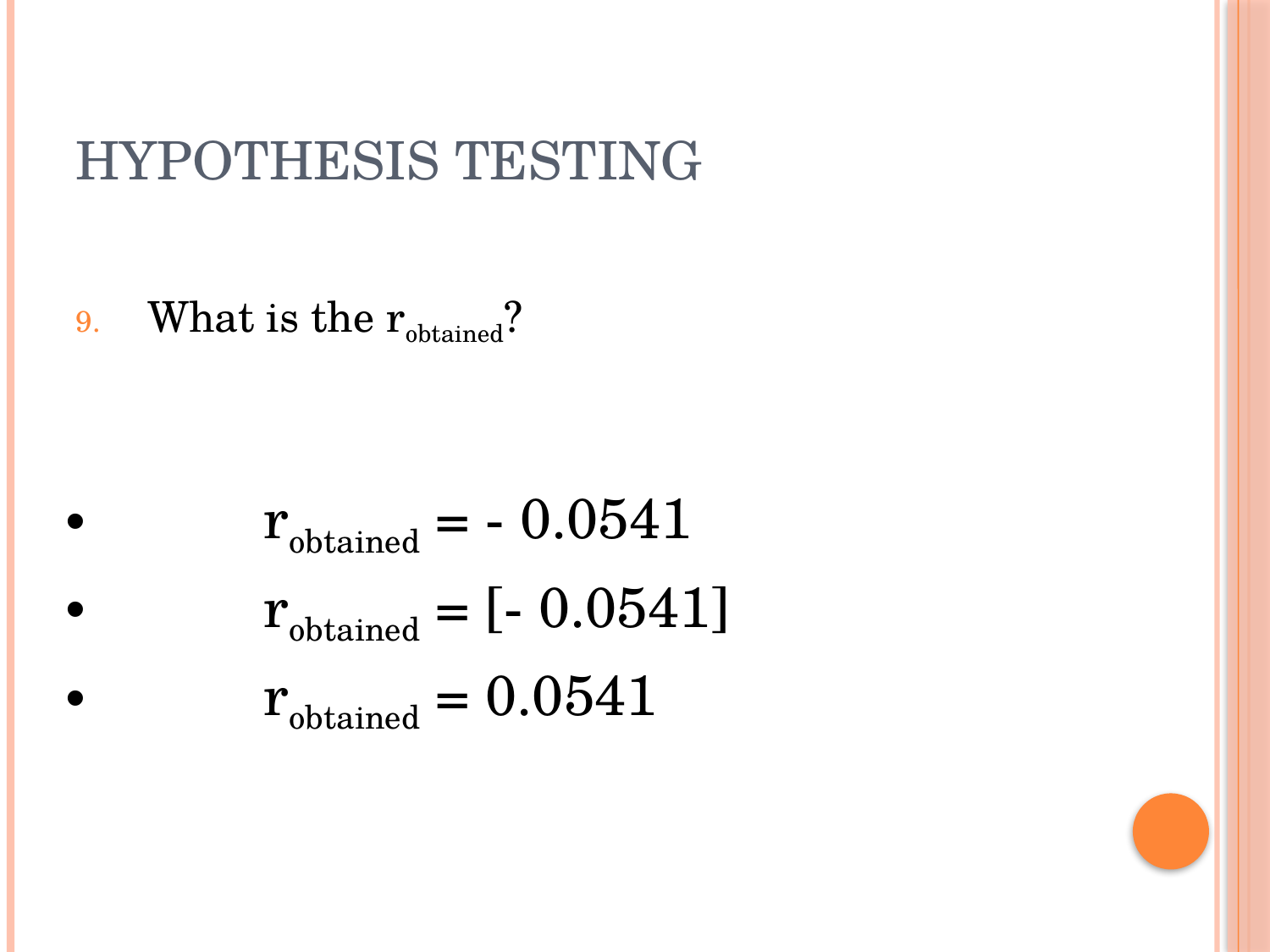

# Hypothesis Testing

What is the robtained?
	robtained = - 0.0541
	robtained = [- 0.0541]
	robtained = 0.0541